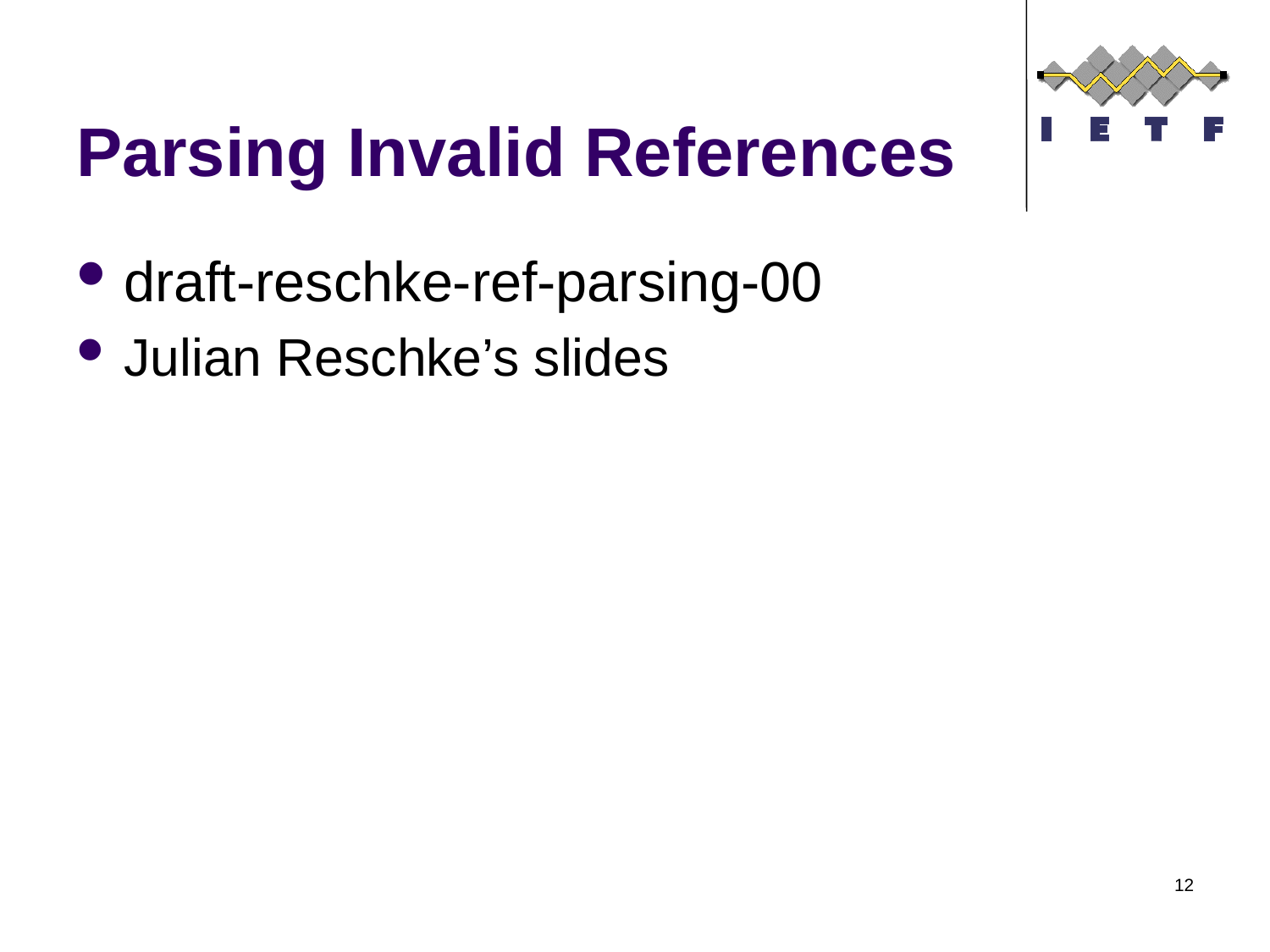

# Parsing Invalid References
draft-reschke-ref-parsing-00
Julian Reschke’s slides

12